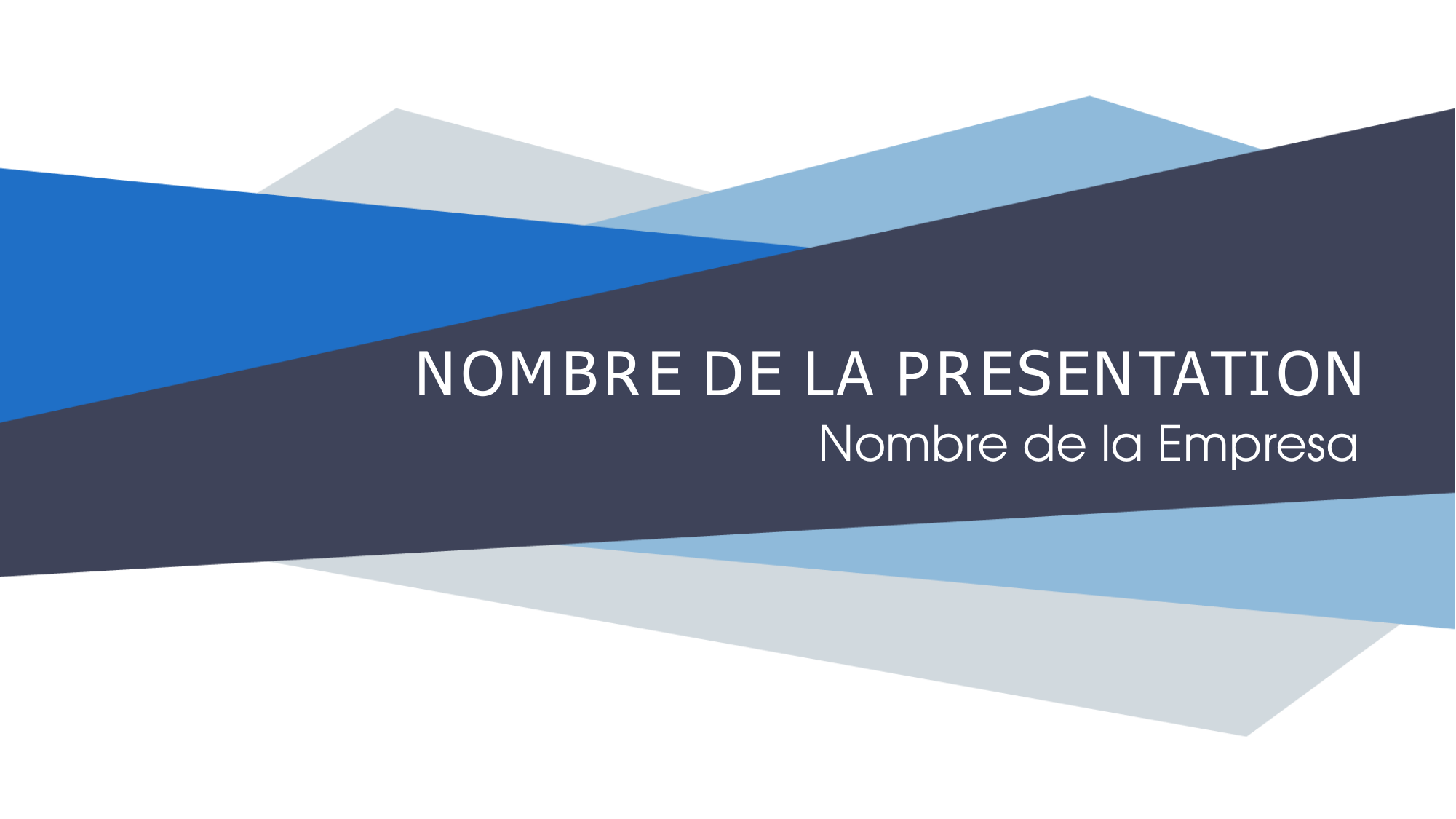

NOMBRE DE LA PRESENTATION
Nombre de la Empresa